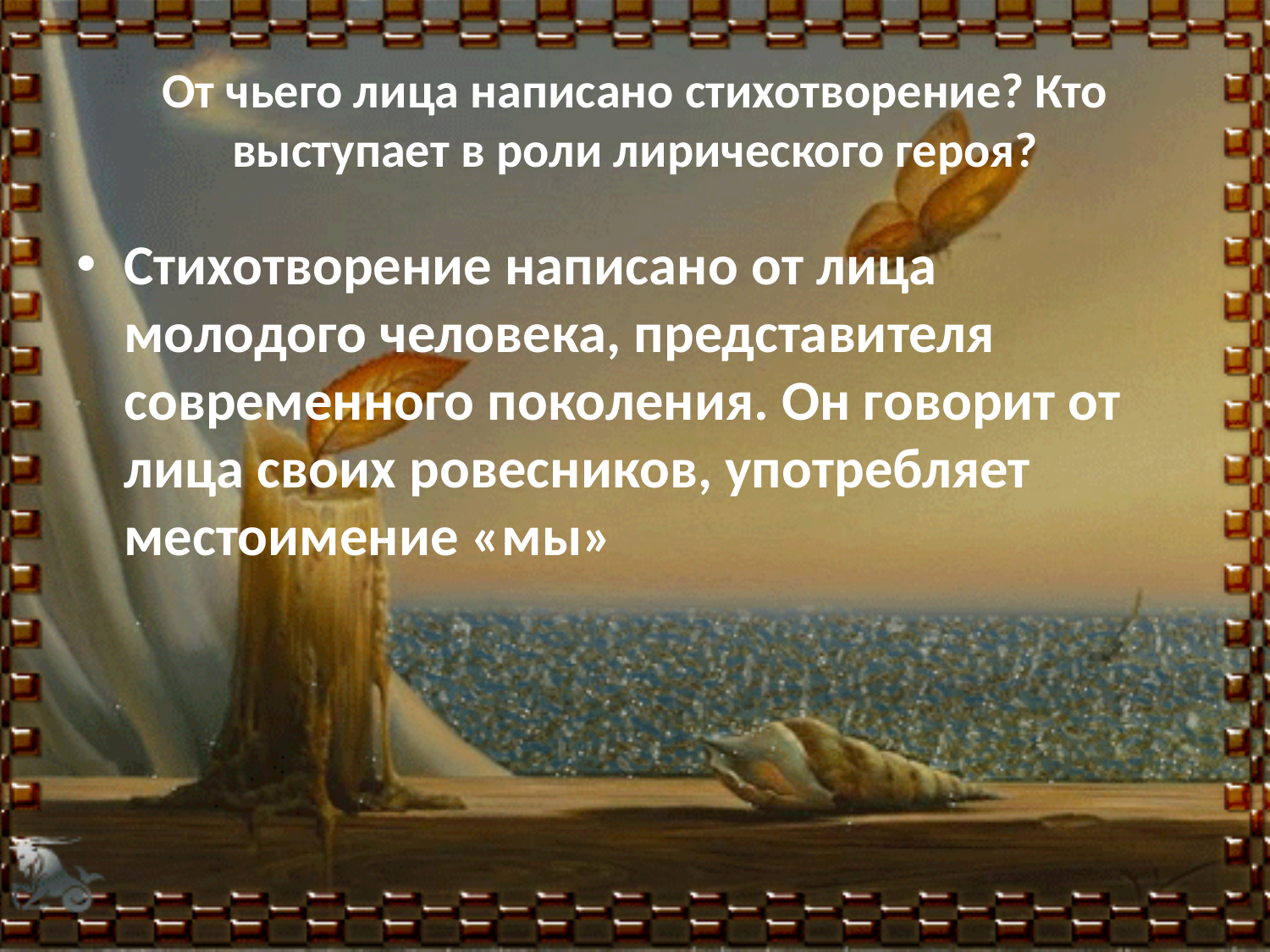

# От чьего лица написано стихотворение? Кто выступает в роли лирического героя?
Стихотворение написано от лица молодого человека, представителя современного поколения. Он говорит от лица своих ровесников, употребляет местоимение «мы»